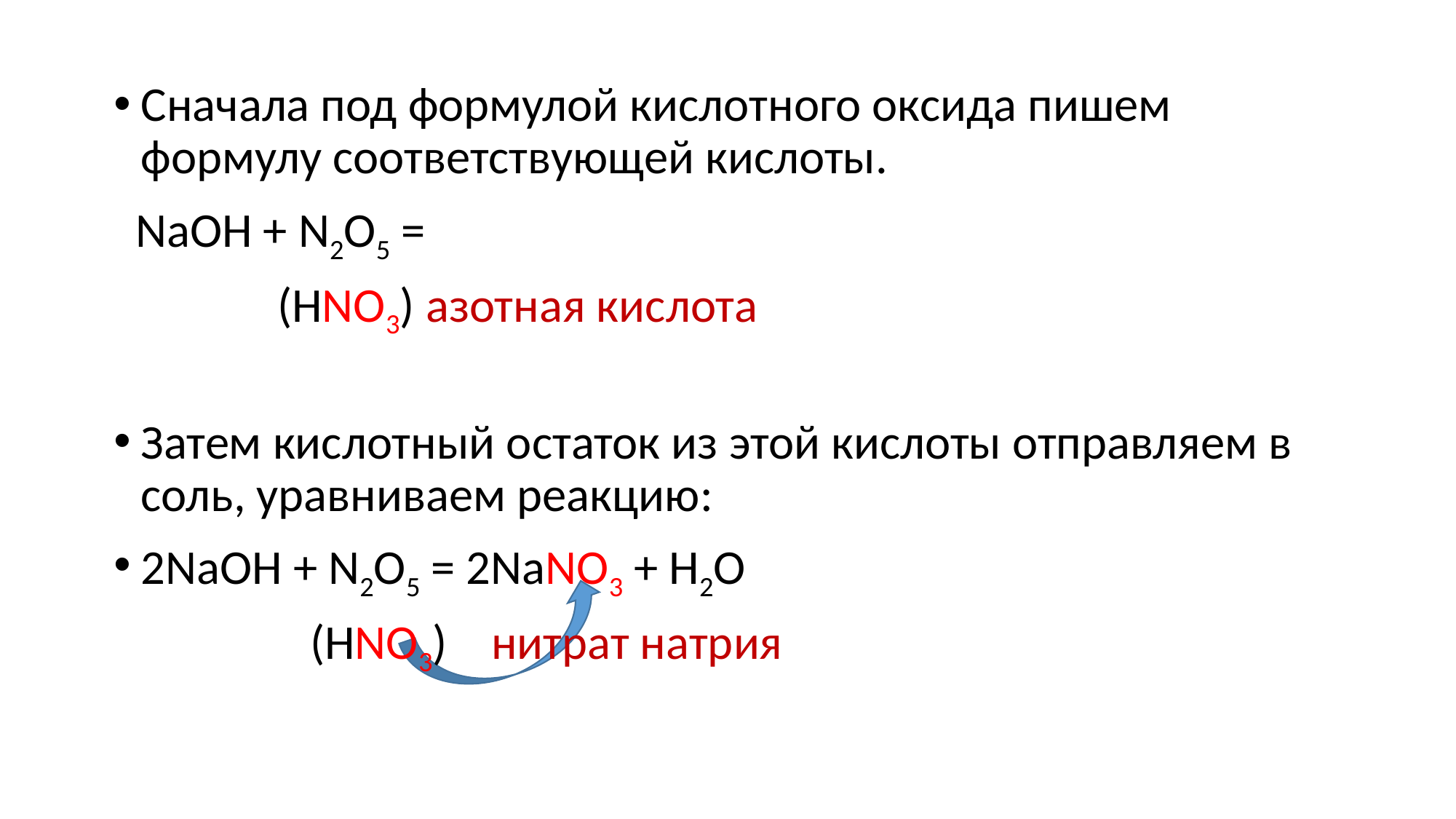

Сначала под формулой кислотного оксида пишем формулу соответствующей кислоты.
  NaOH + N2O5 =
               (HNO3) азотная кислота

Затем кислотный остаток из этой кислоты отправляем в соль, уравниваем реакцию:
2NaOH + N2O5 = 2NaNO3 + H2O
                  (HNO3)    нитрат натрия